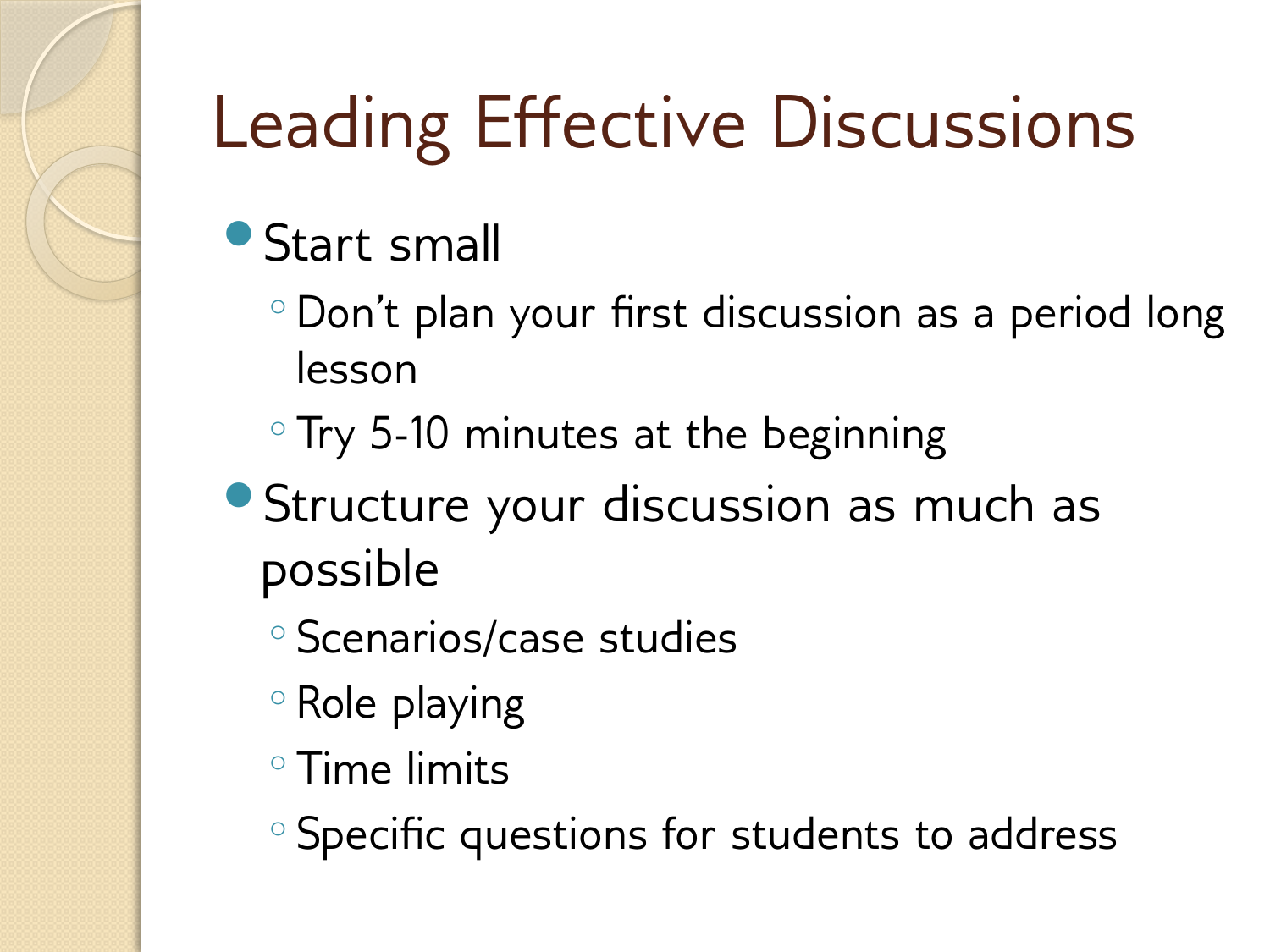

# Leading Effective Discussions
Start small
Don’t plan your first discussion as a period long lesson
Try 5-10 minutes at the beginning
Structure your discussion as much as possible
Scenarios/case studies
Role playing
Time limits
Specific questions for students to address